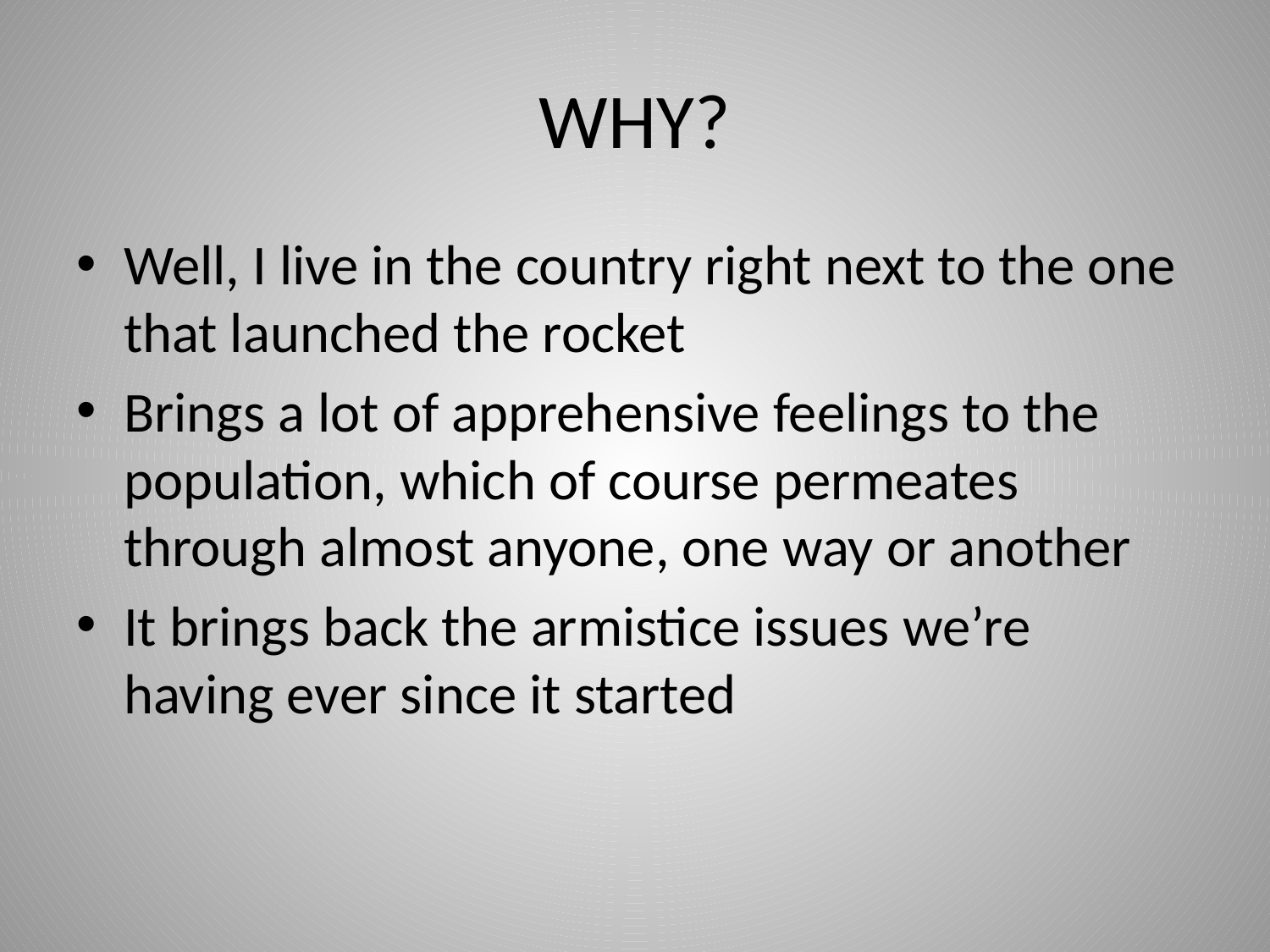

# WHY?
Well, I live in the country right next to the one that launched the rocket
Brings a lot of apprehensive feelings to the population, which of course permeates through almost anyone, one way or another
It brings back the armistice issues we’re having ever since it started